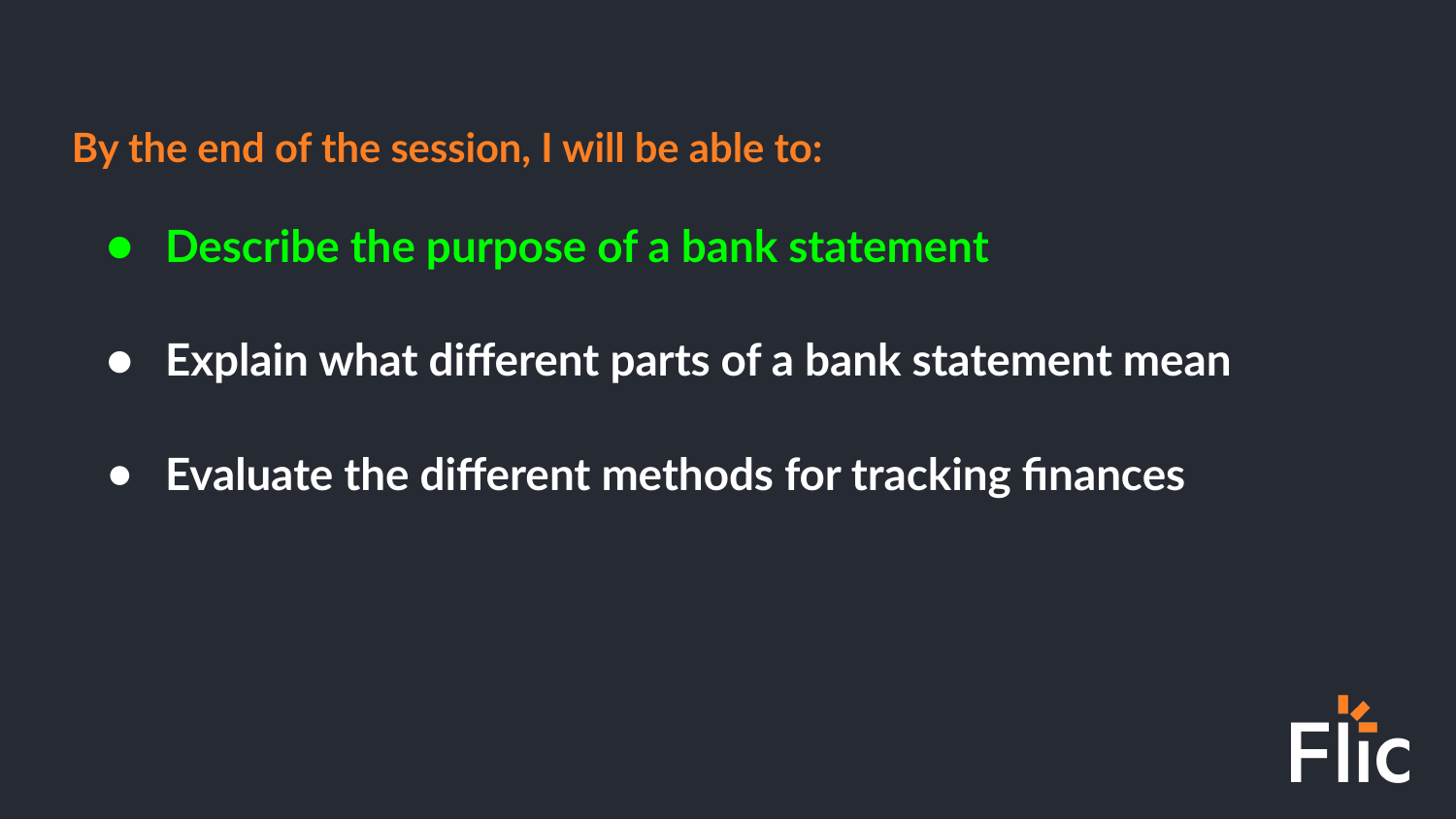

By the end of the session, I will be able to:

Describe the purpose of a bank statement

Explain what different parts of a bank statement mean

Evaluate the different methods for tracking finances